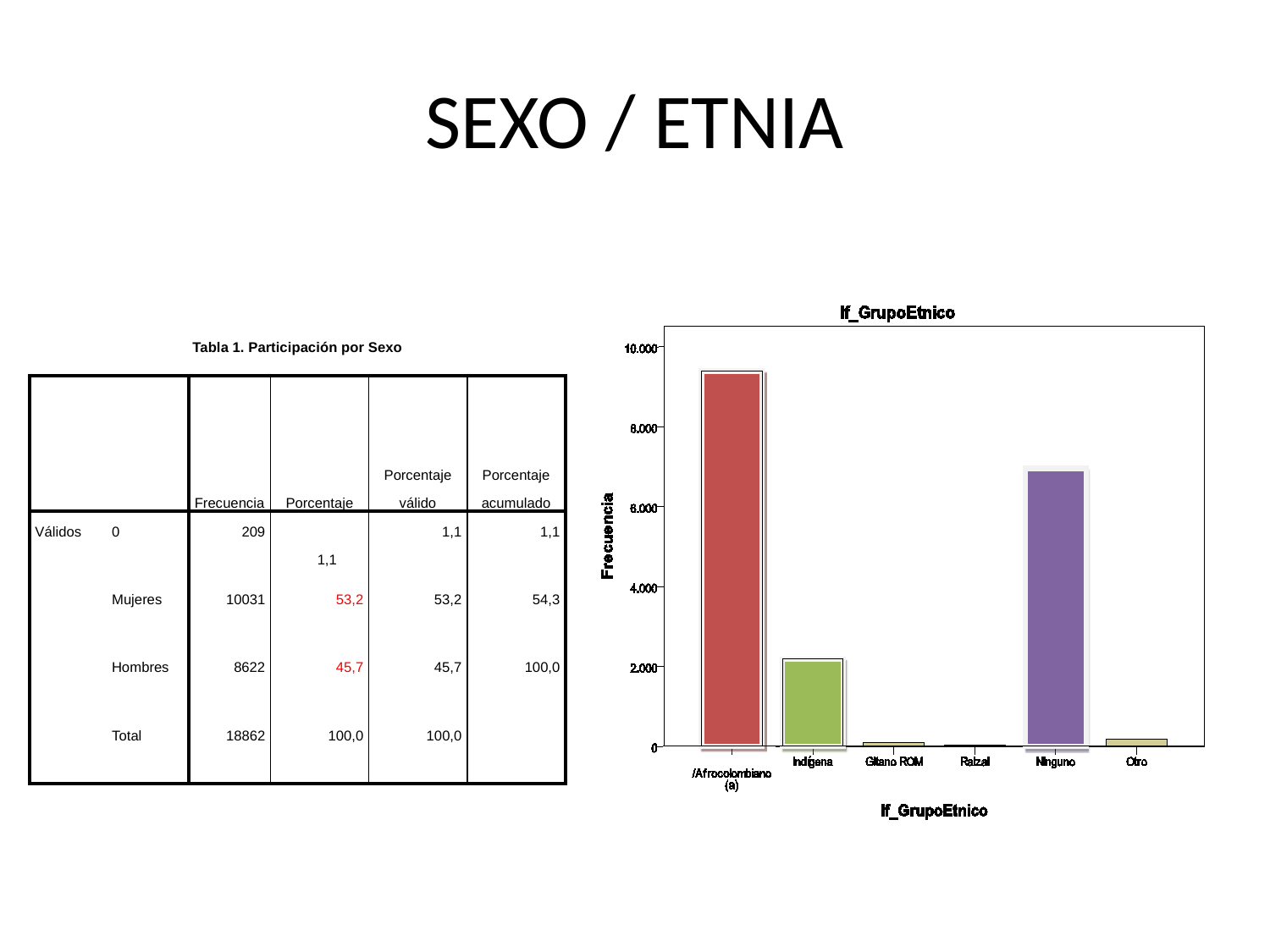

# SEXO / ETNIA

| Tabla 1. Participación por Sexo |  |  |  |  |  |
| --- | --- | --- | --- | --- | --- |
|  |  | Frecuencia | Porcentaje | Porcentaje válido | Porcentaje acumulado |
| Válidos | 0 | 209 | 1,1 | 1,1 | 1,1 |
|  | Mujeres | 10031 | 53,2 | 53,2 | 54,3 |
|  | Hombres | 8622 | 45,7 | 45,7 | 100,0 |
|  | Total | 18862 | 100,0 | 100,0 |  |